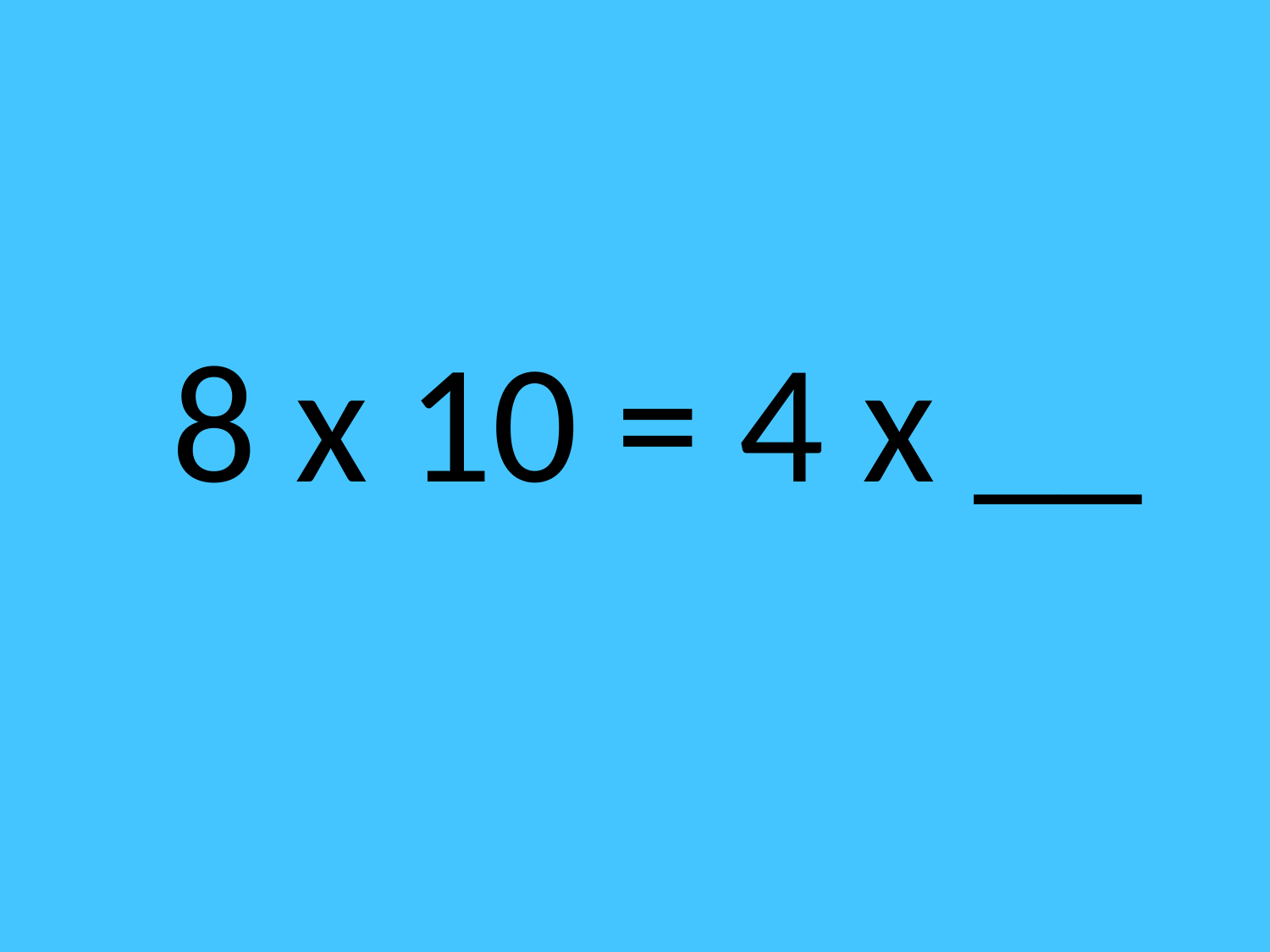

8 x 10 = 4 x __